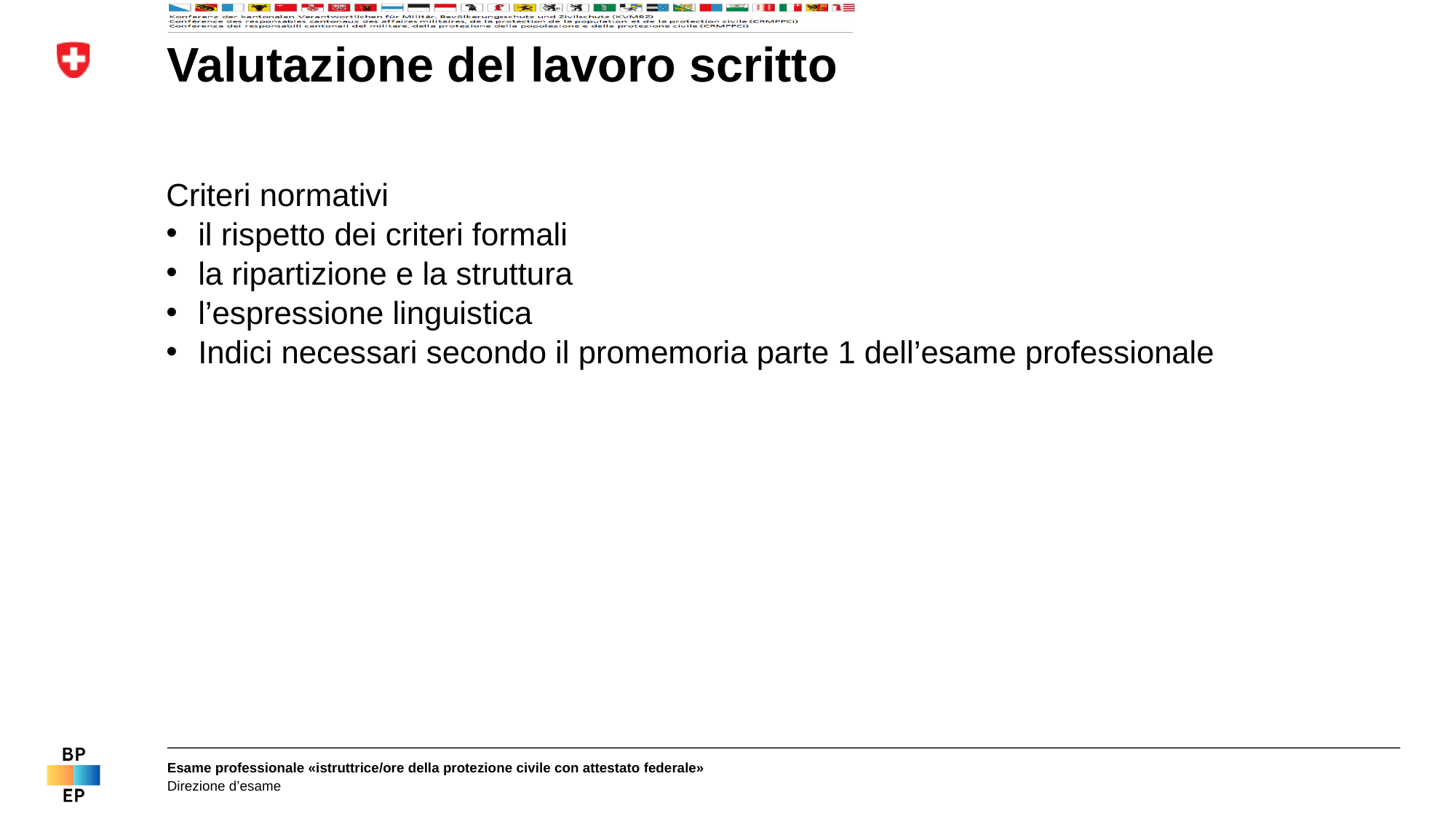

# Valutazione del lavoro scritto
Criteri normativi
il rispetto dei criteri formali
la ripartizione e la struttura
l’espressione linguistica
Indici necessari secondo il promemoria parte 1 dell’esame professionale

Esame professionale «istruttrice/ore della protezione civile con attestato federale»
Direzione d’esame